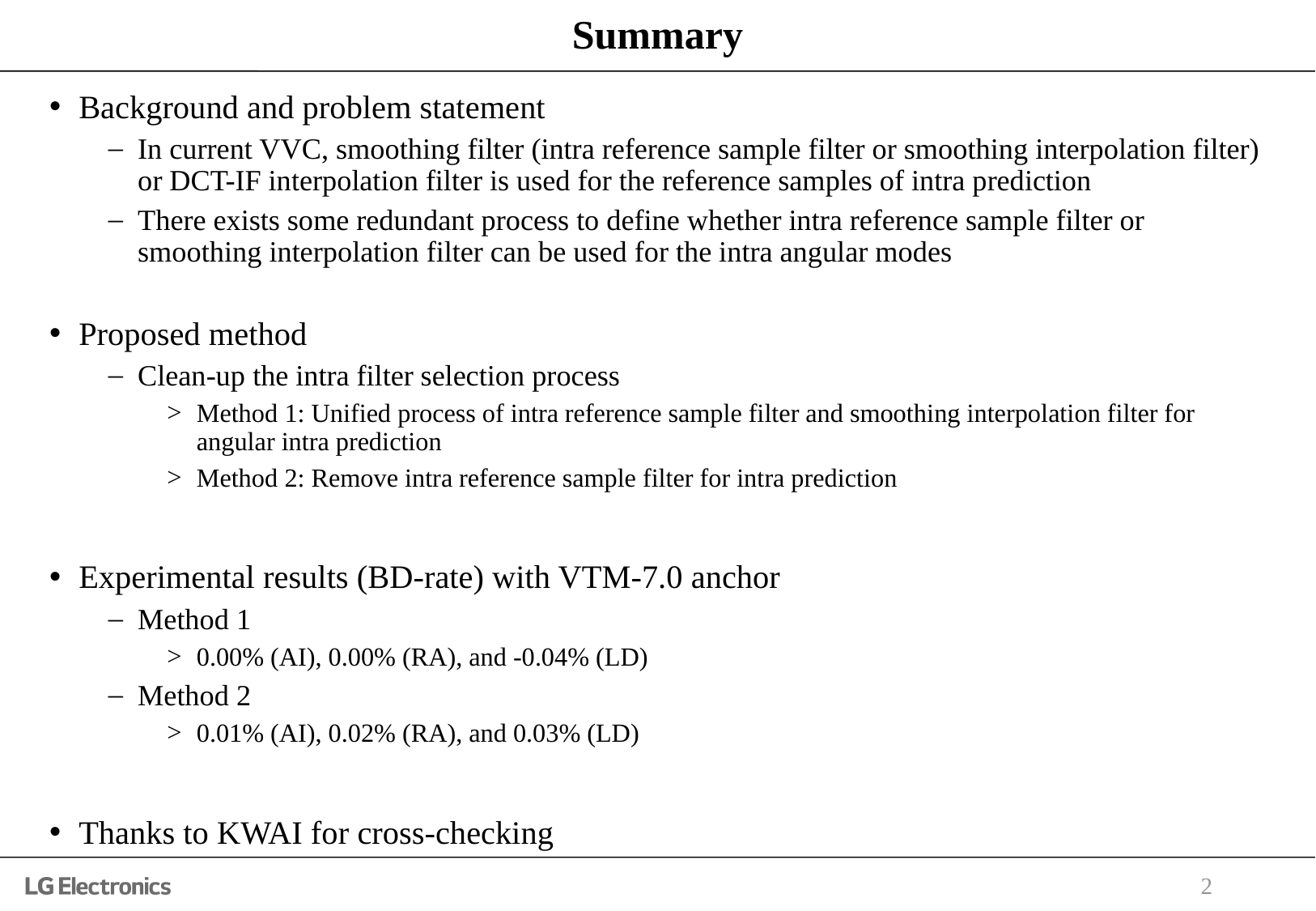

# Summary
Background and problem statement
In current VVC, smoothing filter (intra reference sample filter or smoothing interpolation filter) or DCT-IF interpolation filter is used for the reference samples of intra prediction
There exists some redundant process to define whether intra reference sample filter or smoothing interpolation filter can be used for the intra angular modes
Proposed method
Clean-up the intra filter selection process
Method 1: Unified process of intra reference sample filter and smoothing interpolation filter for angular intra prediction
Method 2: Remove intra reference sample filter for intra prediction

Experimental results (BD-rate) with VTM-7.0 anchor
Method 1
0.00% (AI), 0.00% (RA), and -0.04% (LD)
Method 2
0.01% (AI), 0.02% (RA), and 0.03% (LD)

Thanks to KWAI for cross-checking
2